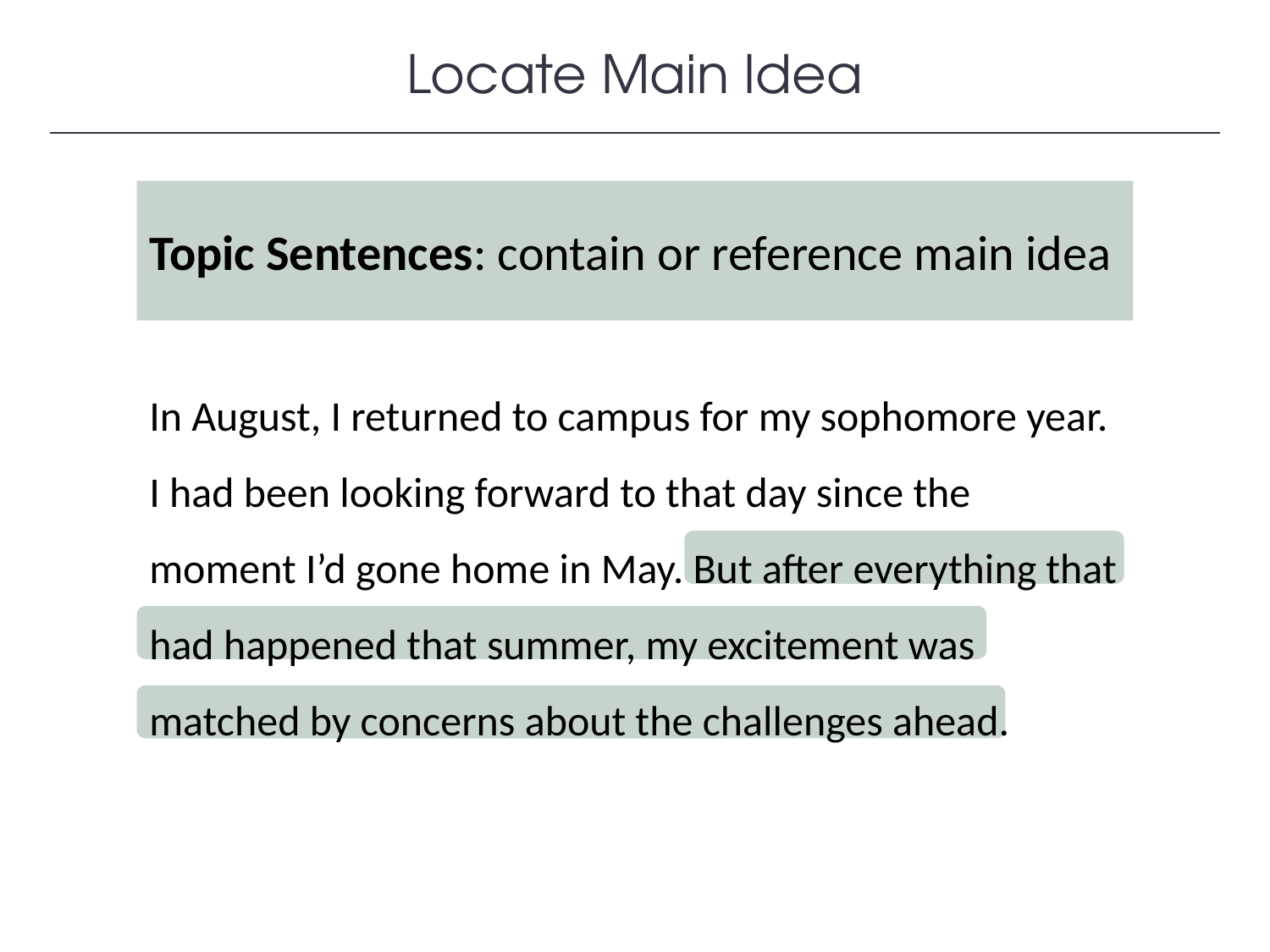

Locate Main Idea
Topic Sentences: contain or reference main idea
In August, I returned to campus for my sophomore year. I had been looking forward to that day since the moment I’d gone home in May. But after everything that had happened that summer, my excitement was matched by concerns about the challenges ahead.